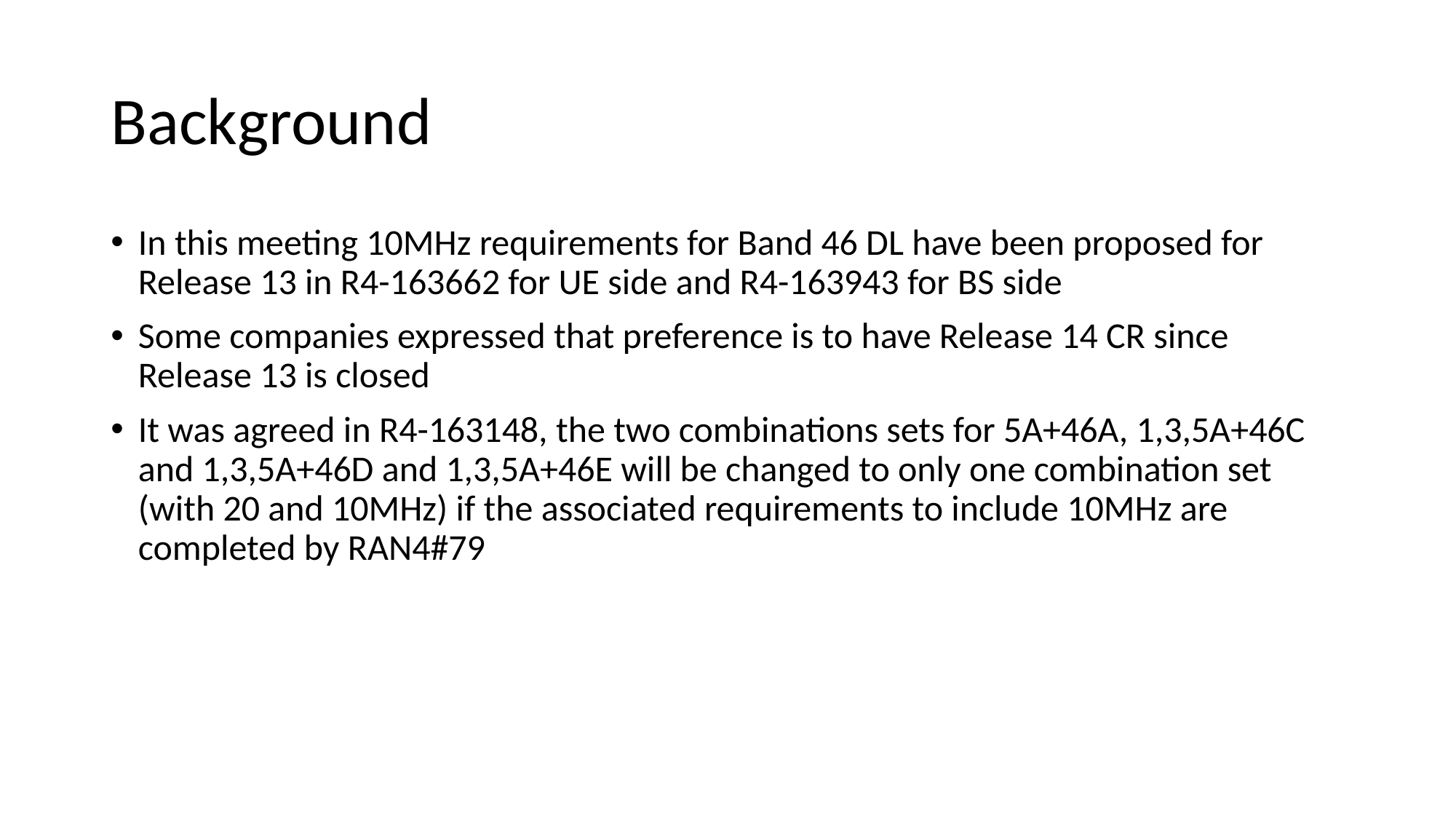

# Background
In this meeting 10MHz requirements for Band 46 DL have been proposed for Release 13 in R4-163662 for UE side and R4-163943 for BS side
Some companies expressed that preference is to have Release 14 CR since Release 13 is closed
It was agreed in R4-163148, the two combinations sets for 5A+46A, 1,3,5A+46C and 1,3,5A+46D and 1,3,5A+46E will be changed to only one combination set (with 20 and 10MHz) if the associated requirements to include 10MHz are completed by RAN4#79